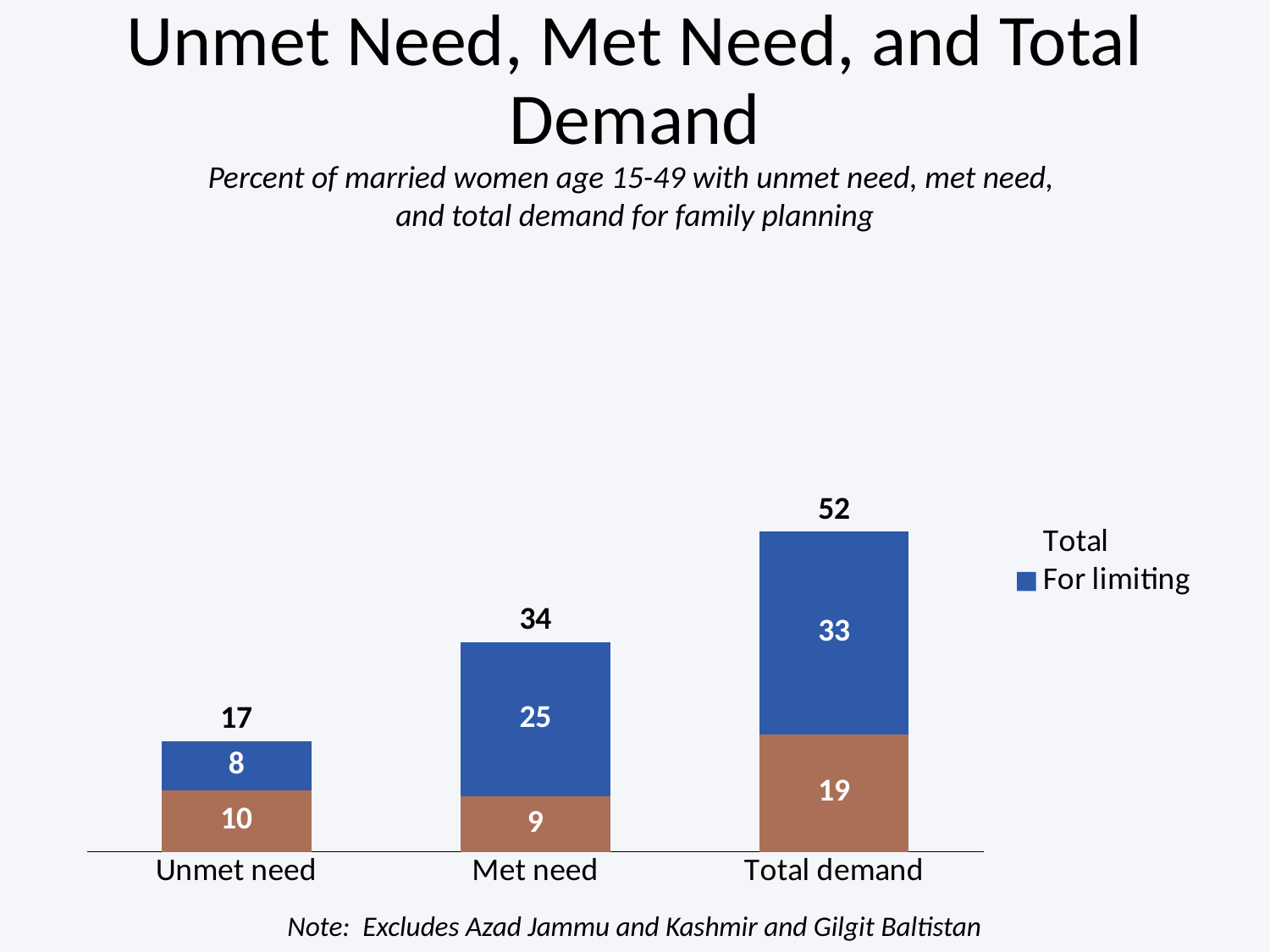

# Unmet Need, Met Need, and Total Demand
Percent of married women age 15-49 with unmet need, met need,
and total demand for family planning

### Chart

| Category | For spacing | For limiting | Total |
|---|---|---|---|
| Unmet need | 10.0 | 8.0 | 17.0 |
| Met need | 9.0 | 25.0 | 34.0 |
| Total demand | 19.0 | 33.0 | 52.0 |
Note:  Excludes Azad Jammu and Kashmir and Gilgit Baltistan